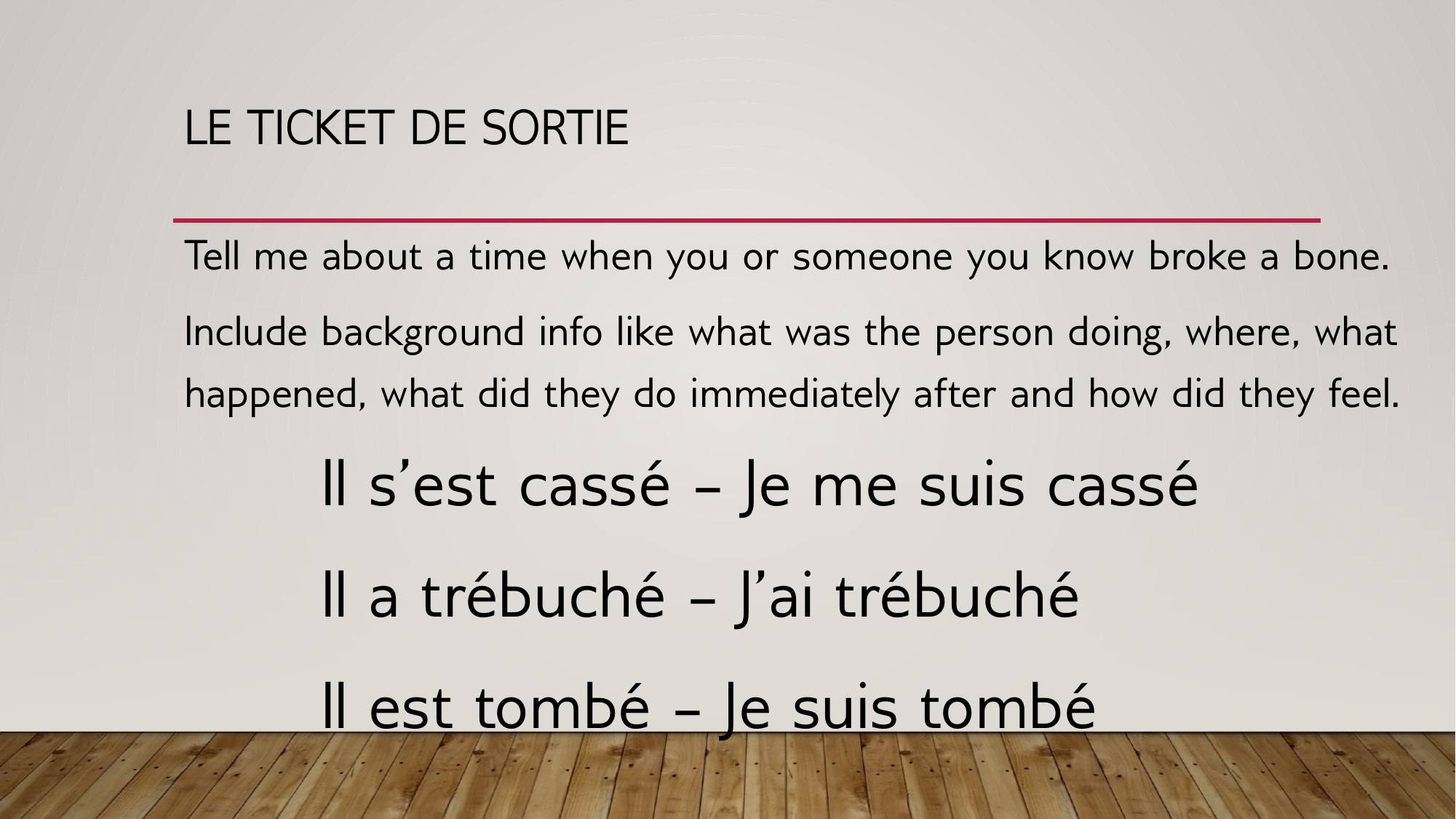

# Le ticket de sortie
Tell me about a time when you or someone you know broke a bone.
Include background info like what was the person doing, where, what happened, what did they do immediately after and how did they feel.

Il s’est cassé – Je me suis cassé
Il a trébuché – J’ai trébuché
Il est tombé – Je suis tombé